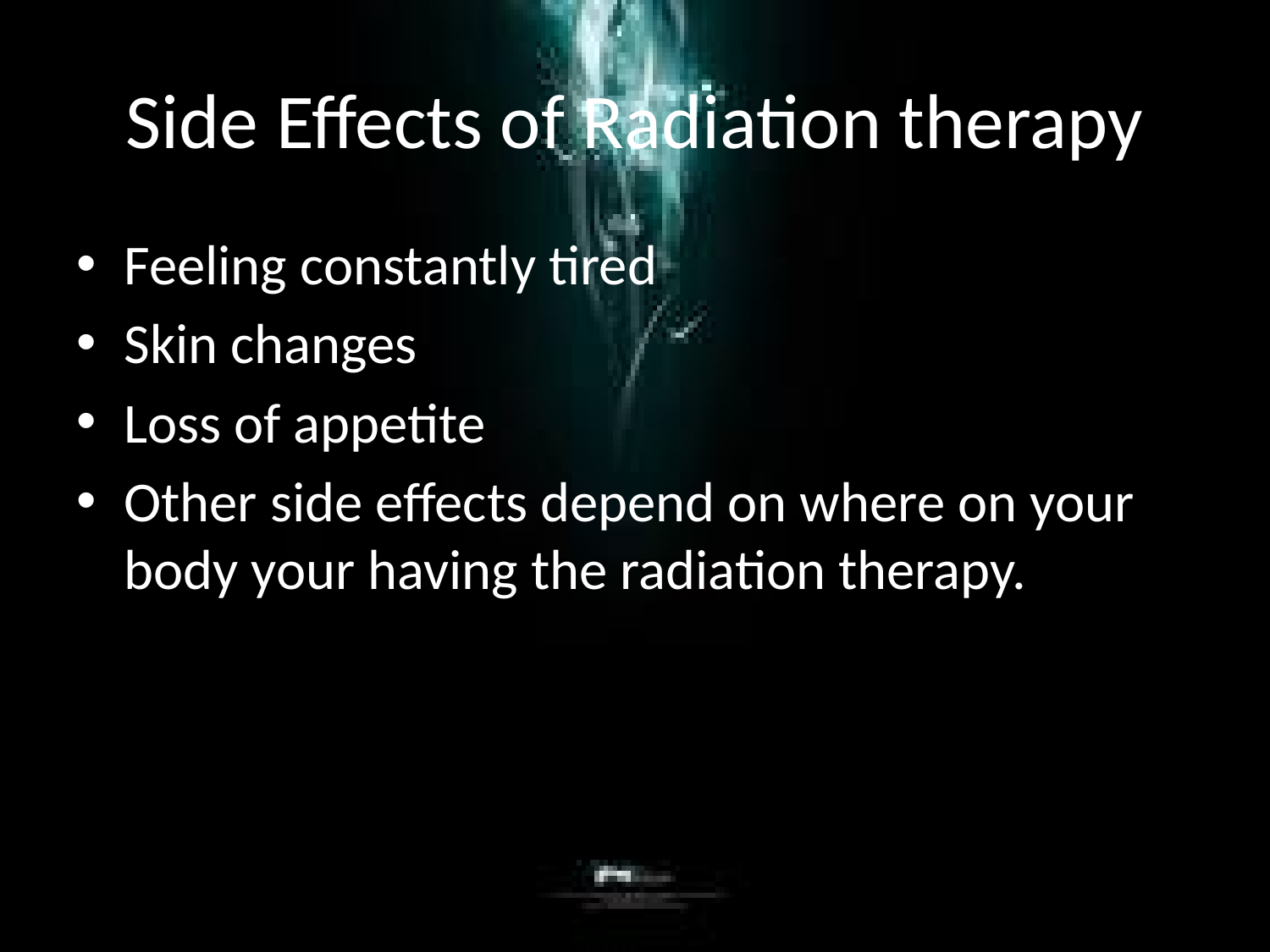

# Side Effects of Radiation therapy
Feeling constantly tired
Skin changes
Loss of appetite
Other side effects depend on where on your body your having the radiation therapy.